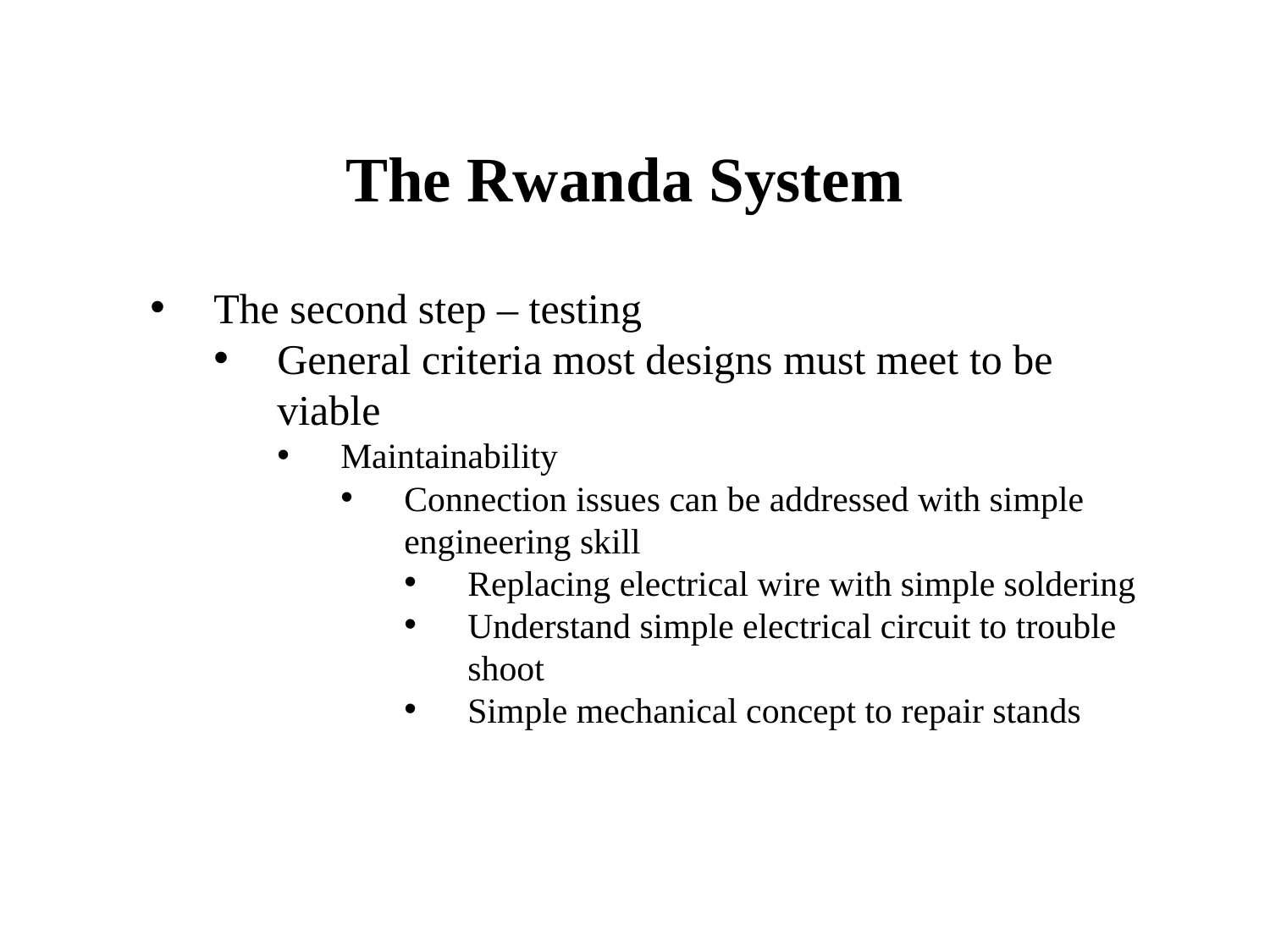

# The Rwanda System
The second step – testing
General criteria most designs must meet to be viable
Maintainability
Connection issues can be addressed with simple engineering skill
Replacing electrical wire with simple soldering
Understand simple electrical circuit to trouble shoot
Simple mechanical concept to repair stands